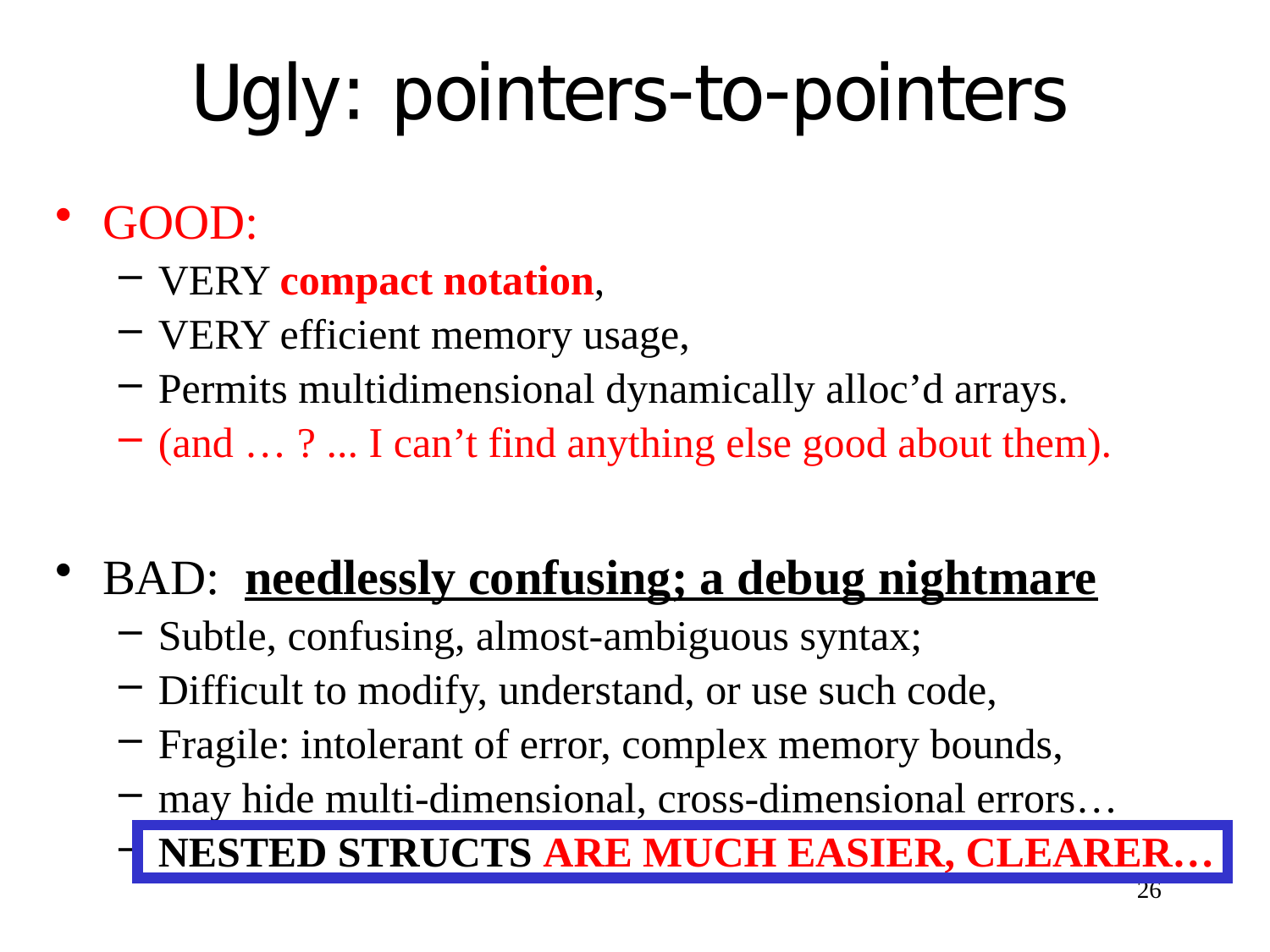

# Ugly: pointers-to-pointers
GOOD:
VERY compact notation,
VERY efficient memory usage,
Permits multidimensional dynamically alloc’d arrays.
(and … ? ... I can’t find anything else good about them).

BAD:  needlessly confusing; a debug nightmare
Subtle, confusing, almost-ambiguous syntax;
Difficult to modify, understand, or use such code,
Fragile: intolerant of error, complex memory bounds,
may hide multi-dimensional, cross-dimensional errors…
NESTED STRUCTS ARE MUCH EASIER, CLEARER…

26